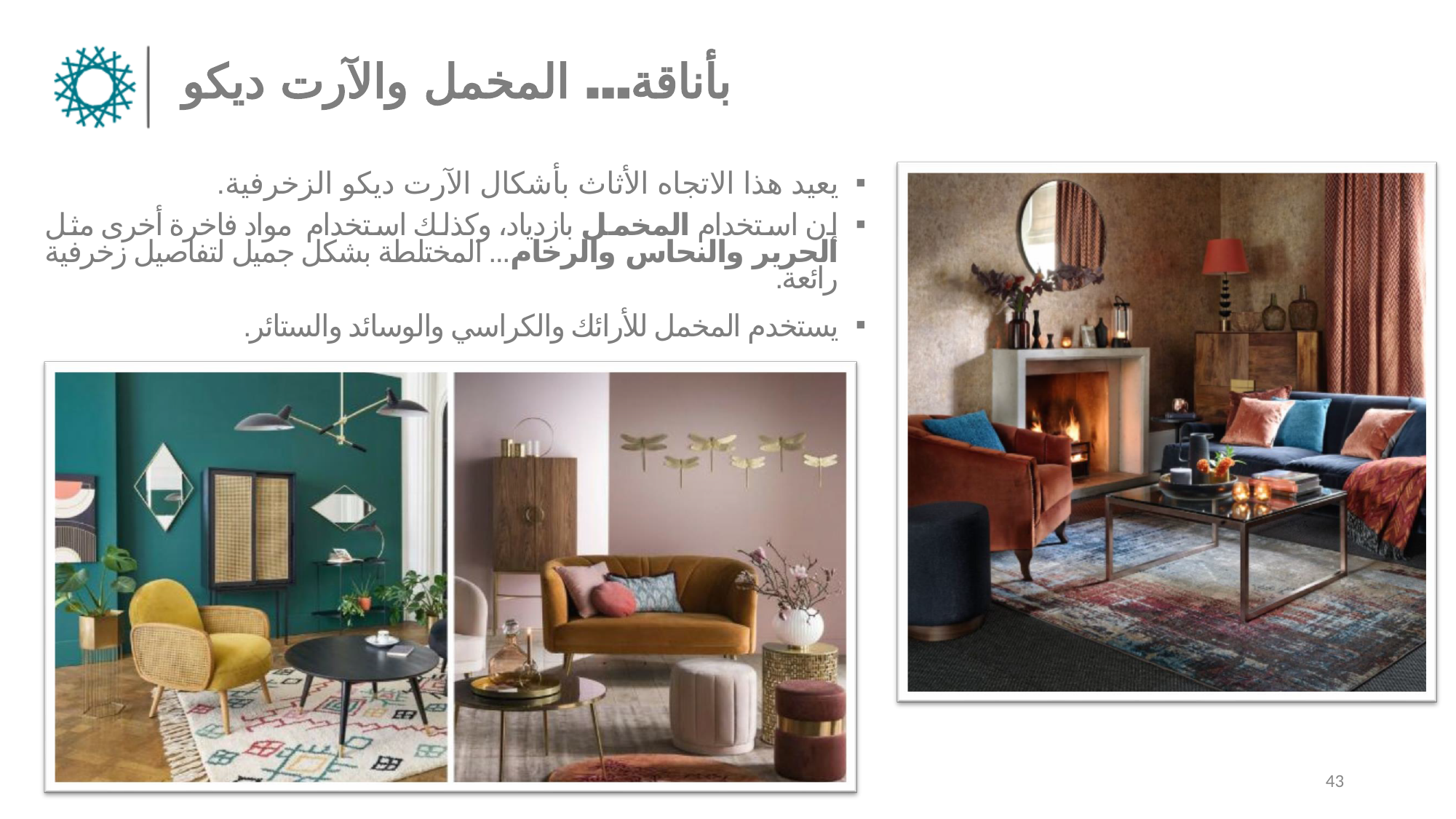

# بأناقة... المخمل والآرت ديكو

يعيد هذا الاتجاه الأثاث بأشكال الآرت ديكو الزخرفية.

إن استخدام المخمل بازدياد، وكذلك استخدام  مواد فاخرة أخرى مثل الحرير والنحاس والرخام... المختلطة بشكل جميل لتفاصيل زخرفية رائعة.

يستخدم المخمل للأرائك والكراسي والوسائد والستائر.

43